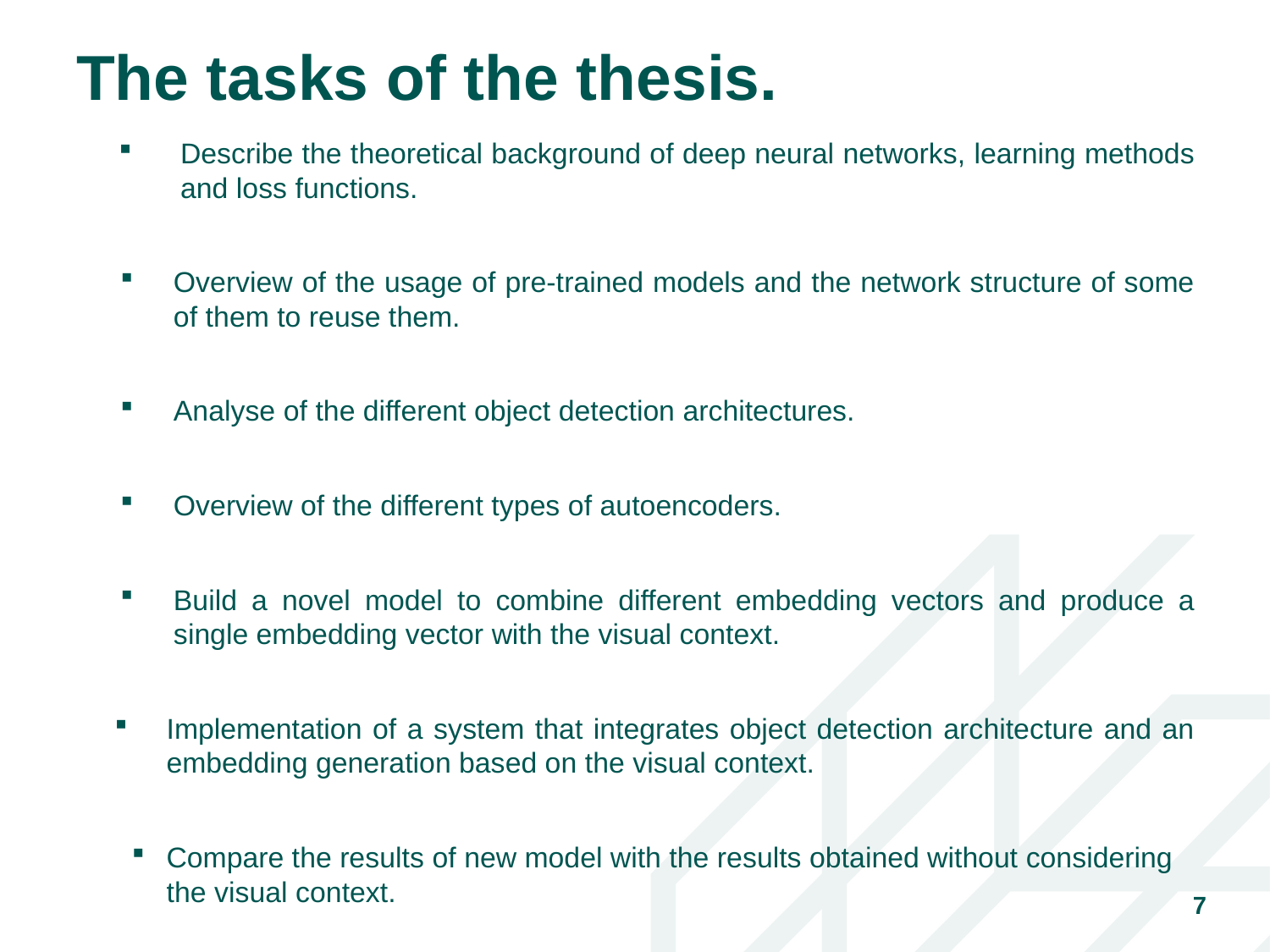

# The tasks of the thesis.
Describe the theoretical background of deep neural networks, learning methods and loss functions.

Overview of the usage of pre-trained models and the network structure of some of them to reuse them.

Analyse of the different object detection architectures.

Overview of the different types of autoencoders.

Build a novel model to combine different embedding vectors and produce a single embedding vector with the visual context.

Implementation of a system that integrates object detection architecture and an embedding generation based on the visual context.

Compare the results of new model with the results obtained without considering the visual context.

7